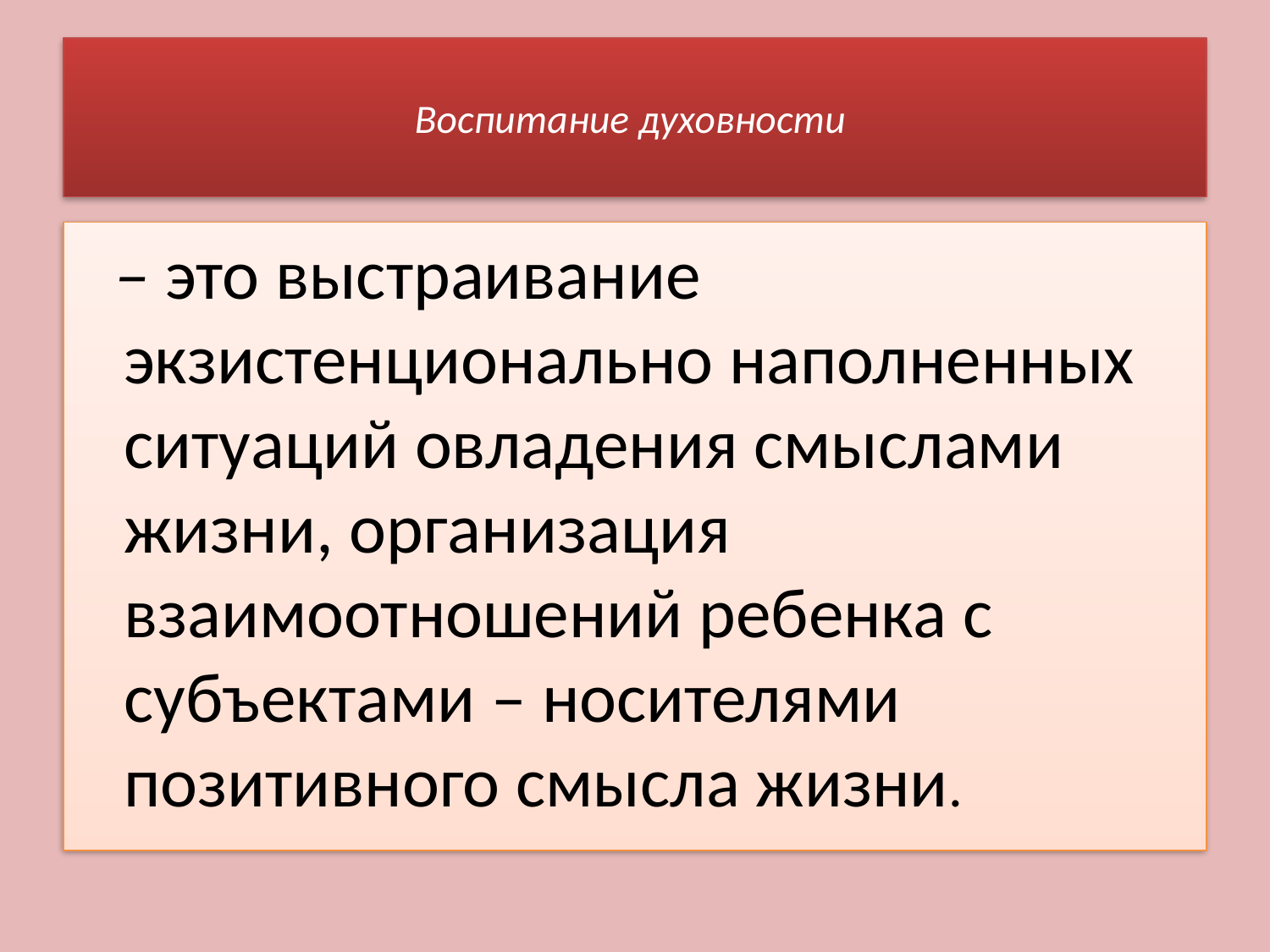

# Воспитание духовности
   – это выстраивание экзистенционально наполненных ситуаций овладения смыслами жизни, организация взаимоотношений ребенка с субъектами – носителями позитивного смысла жизни.